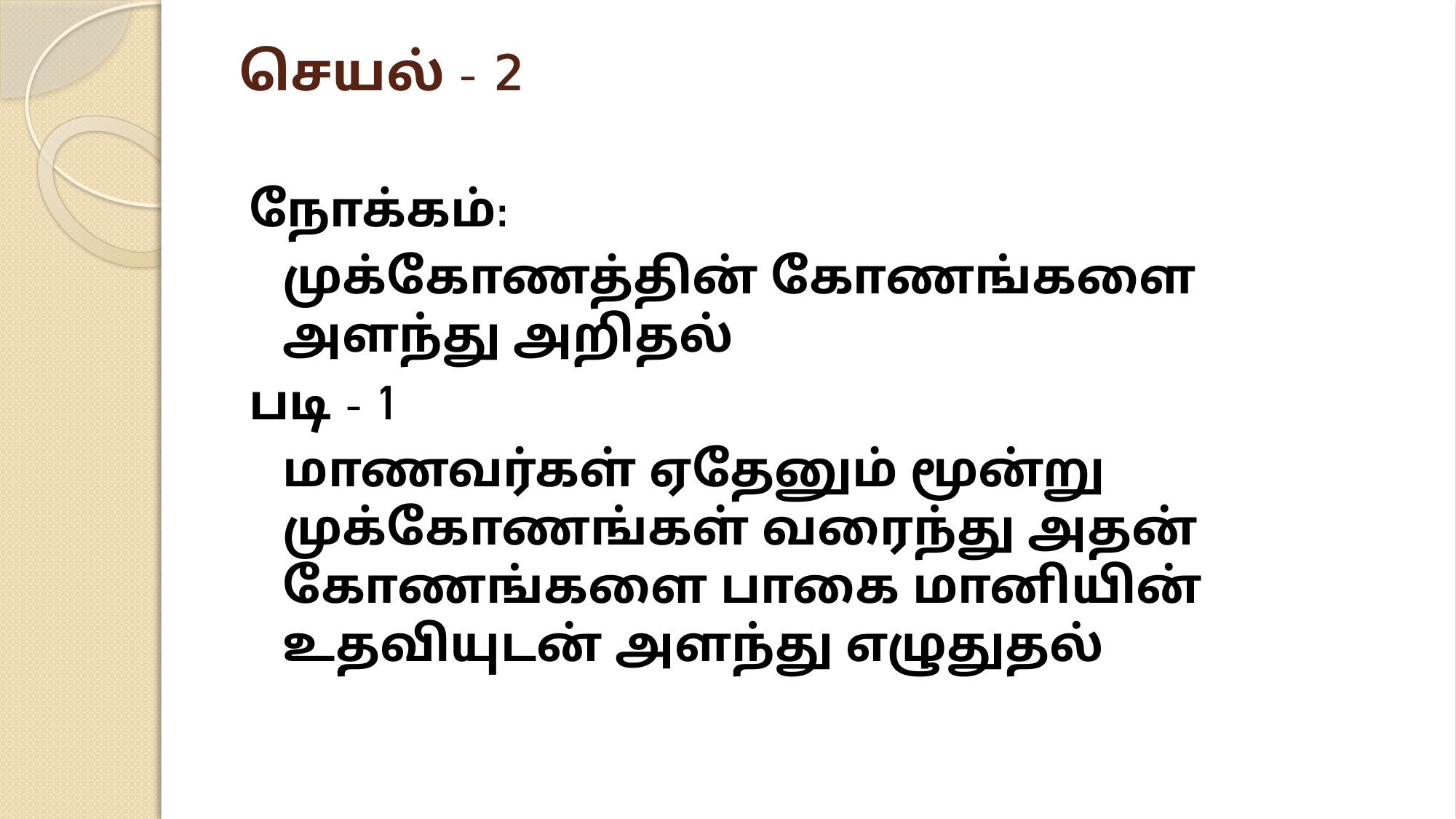

# செயல் - 2
நோக்கம்:
	முக்கோணத்தின் கோணங்களை அளந்து அறிதல்
படி - 1
	மாணவர்கள் ஏதேனும் மூன்று முக்கோணங்கள் வரைந்து அதன் கோணங்களை பாகை மானியின் உதவியுடன் அளந்து எழுதுதல்